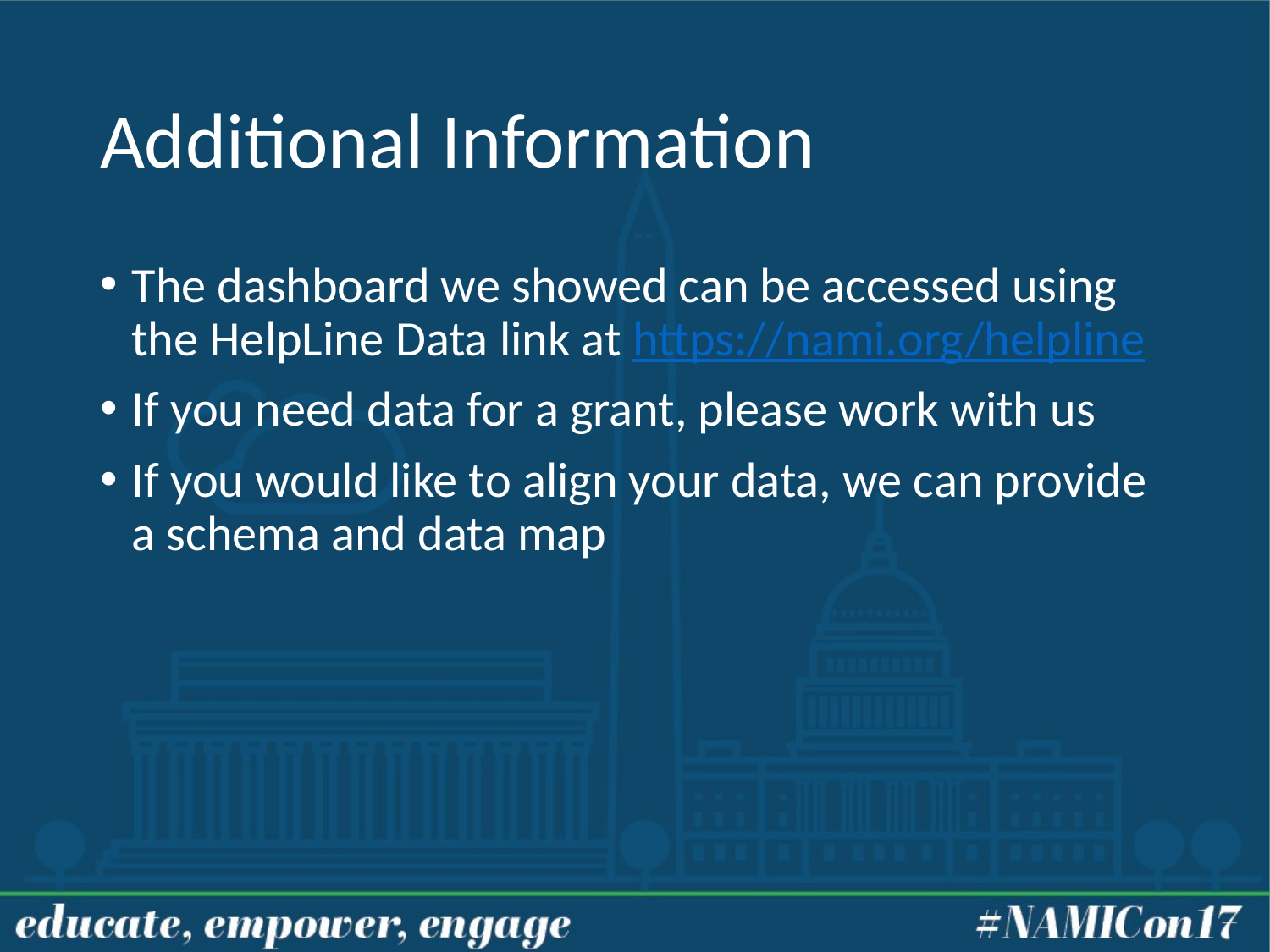

# Additional Information
The dashboard we showed can be accessed using the HelpLine Data link at https://nami.org/helpline
If you need data for a grant, please work with us
If you would like to align your data, we can provide a schema and data map